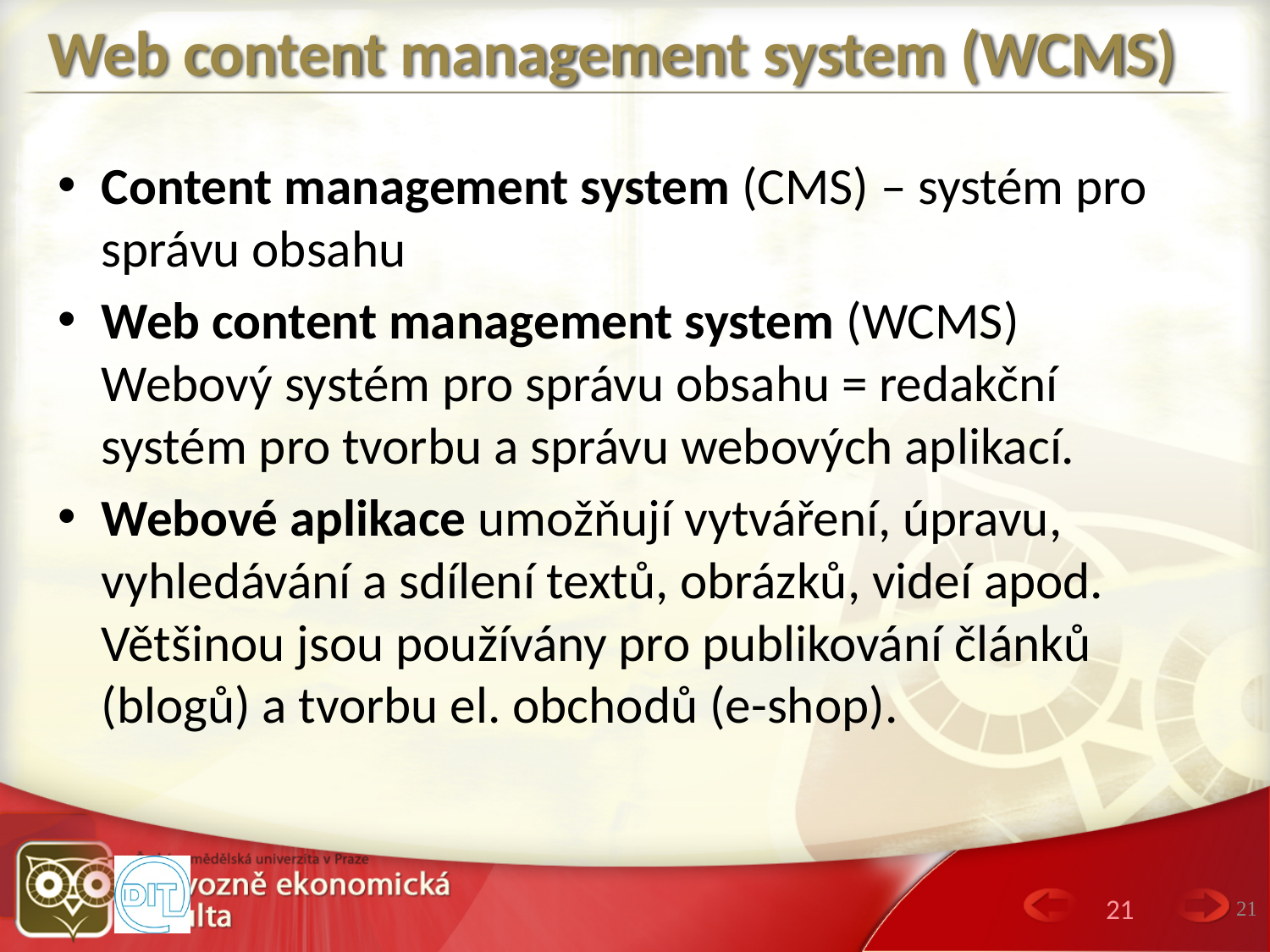

# Web content management system (WCMS)
Content management system (CMS) – systém pro správu obsahu
Web content management system (WCMS) Webový systém pro správu obsahu = redakční systém pro tvorbu a správu webových aplikací.
Webové aplikace umožňují vytváření, úpravu, vyhledávání a sdílení textů, obrázků, videí apod. Většinou jsou používány pro publikování článků (blogů) a tvorbu el. obchodů (e-shop).

21